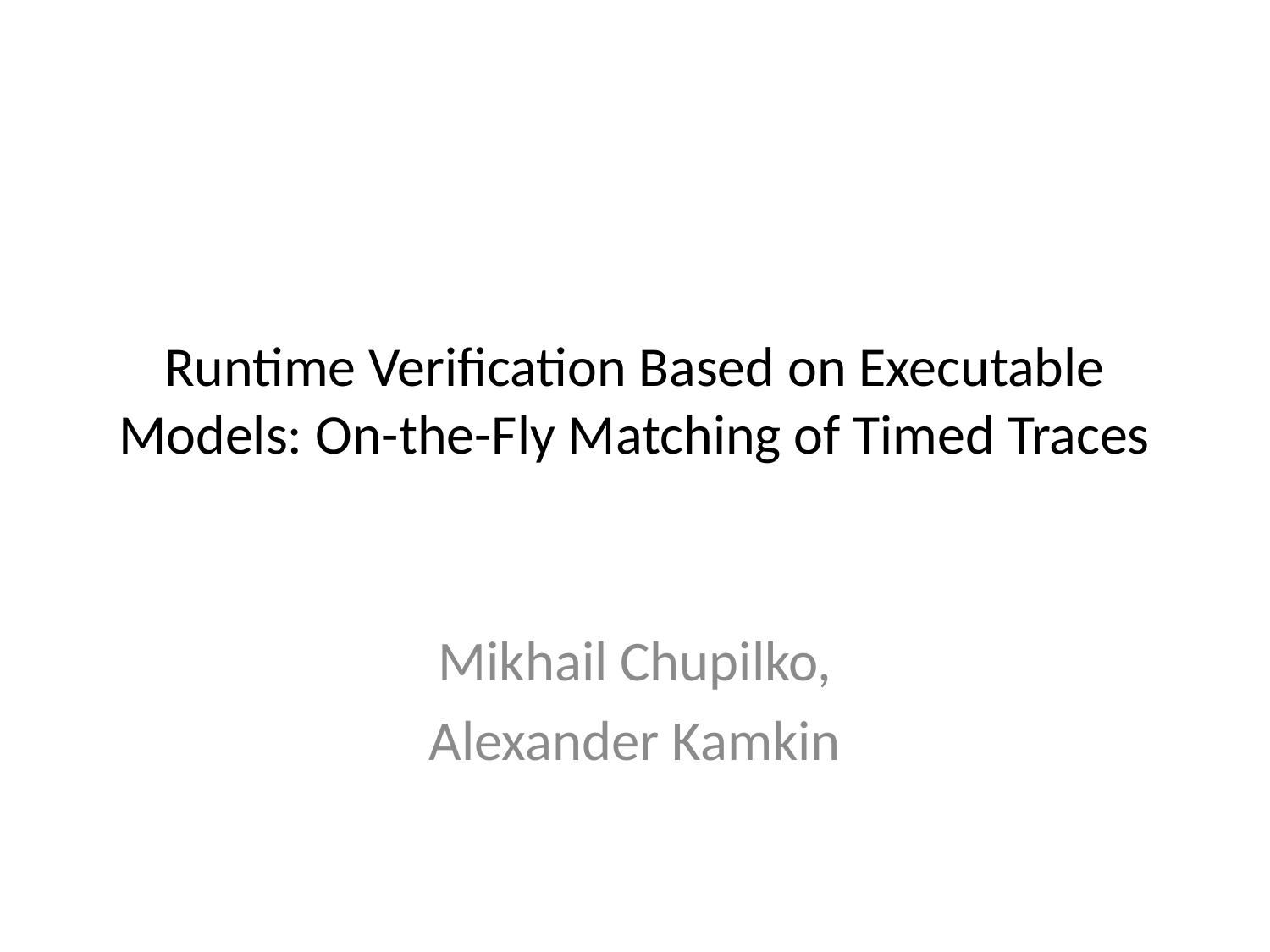

# Runtime Verification Based on Executable Models: On-the-Fly Matching of Timed Traces

Mikhail Chupilko,
Alexander Kamkin